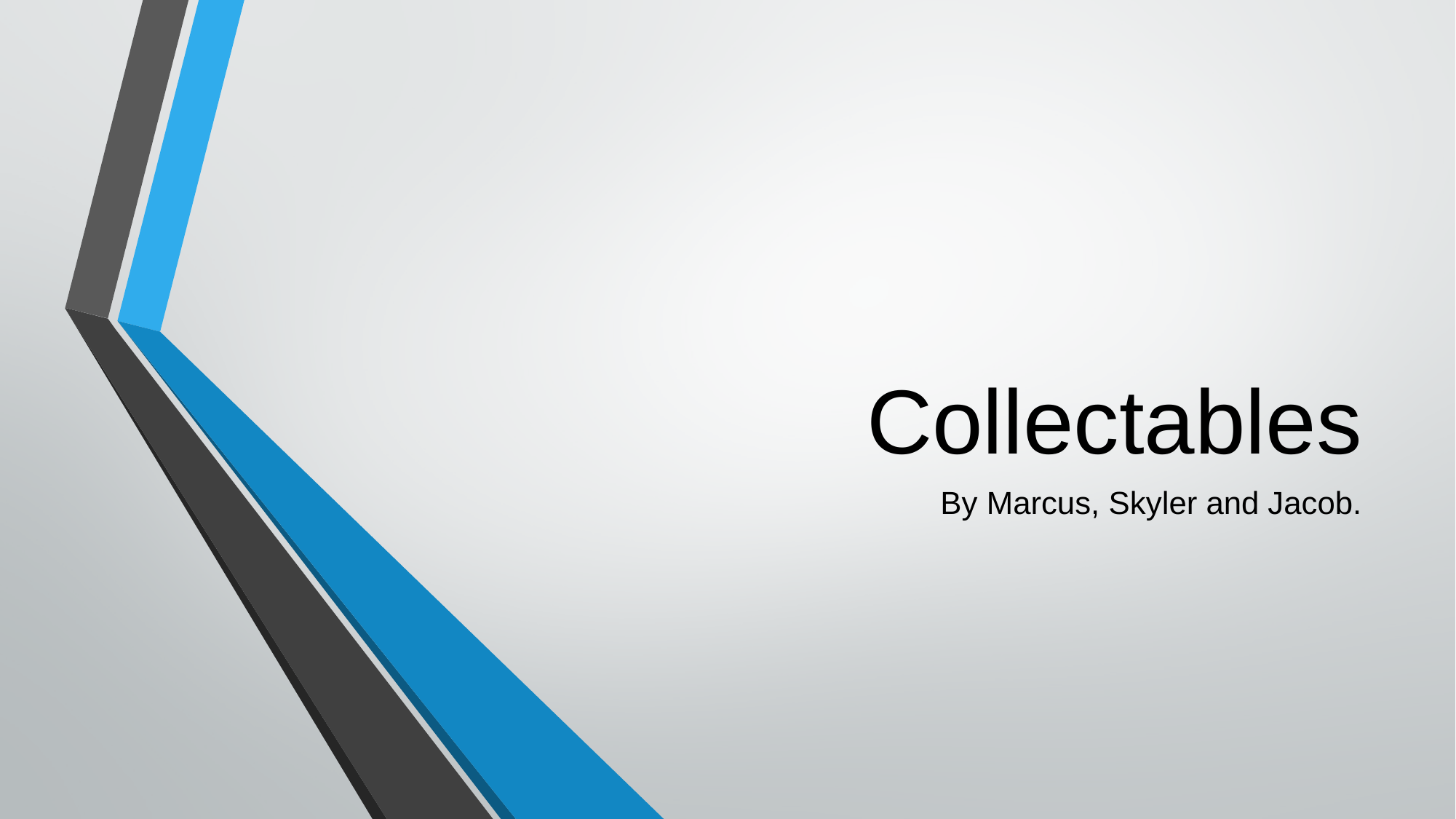

# Collectables
By Marcus, Skyler and Jacob.